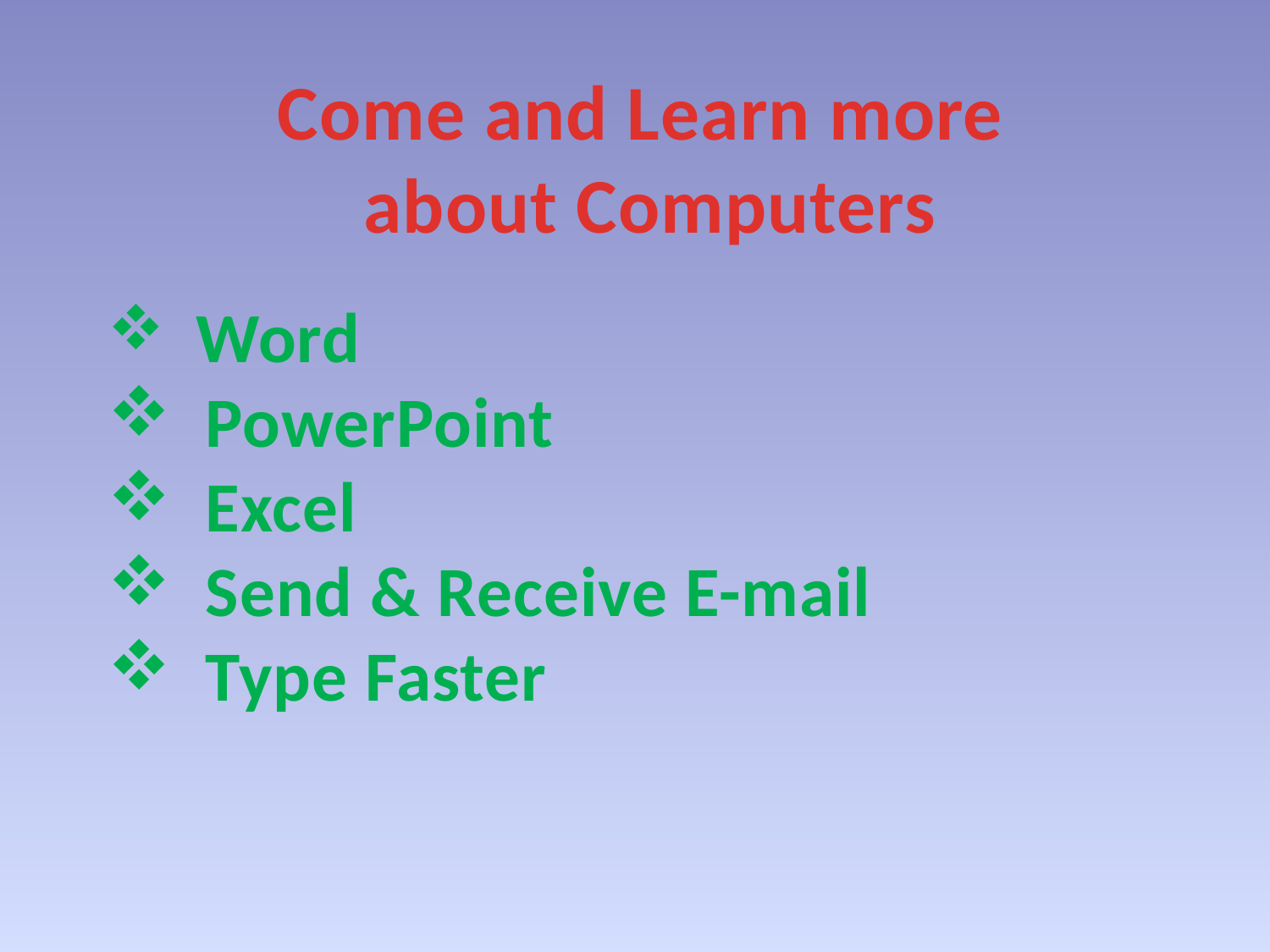

Come and Learn more
about Computers
  Word
  PowerPoint
  Excel
  Send & Receive E-mail
  Type Faster